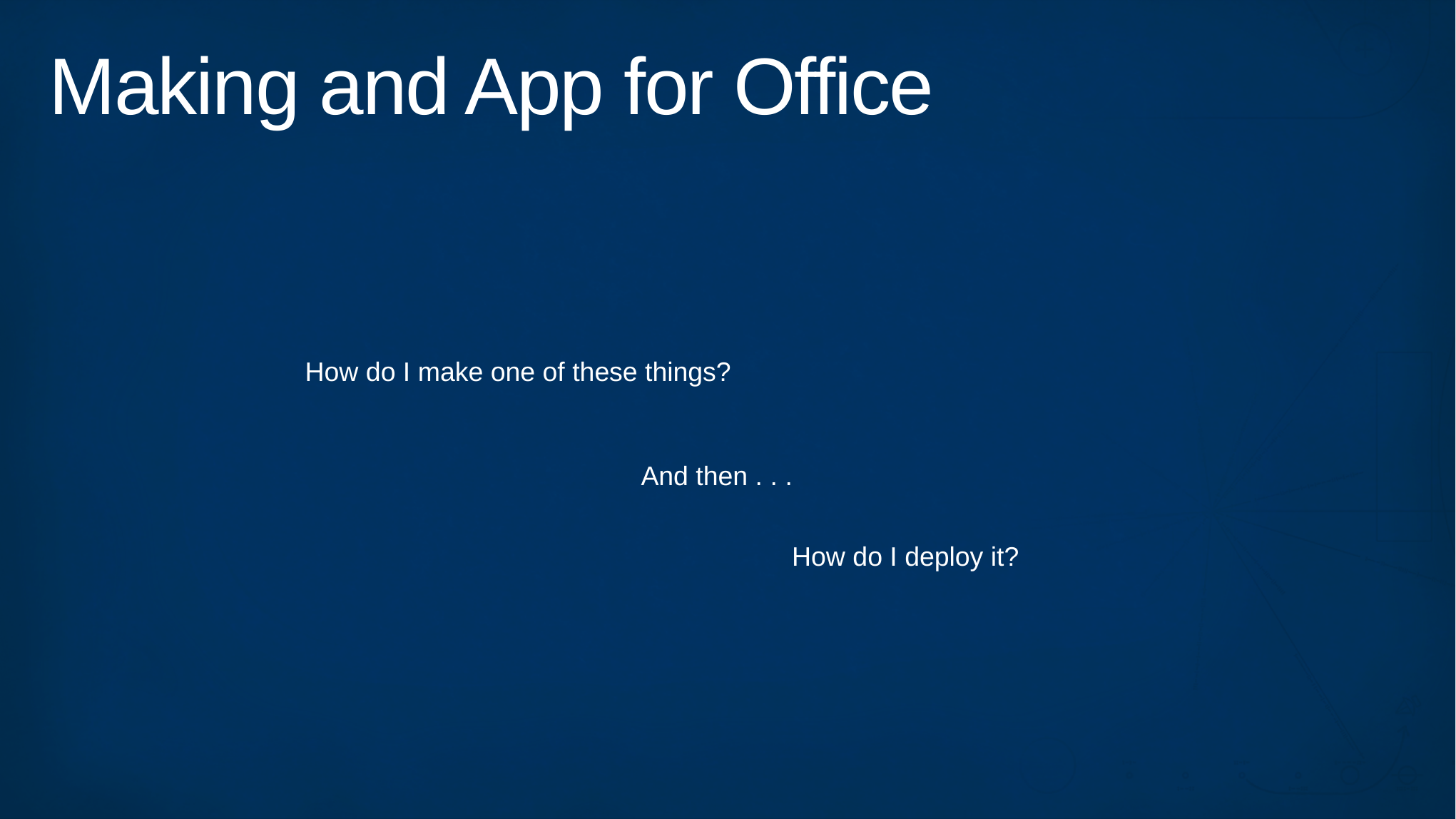

# Making and App for Office
How do I make one of these things?
And then . . .
How do I deploy it?